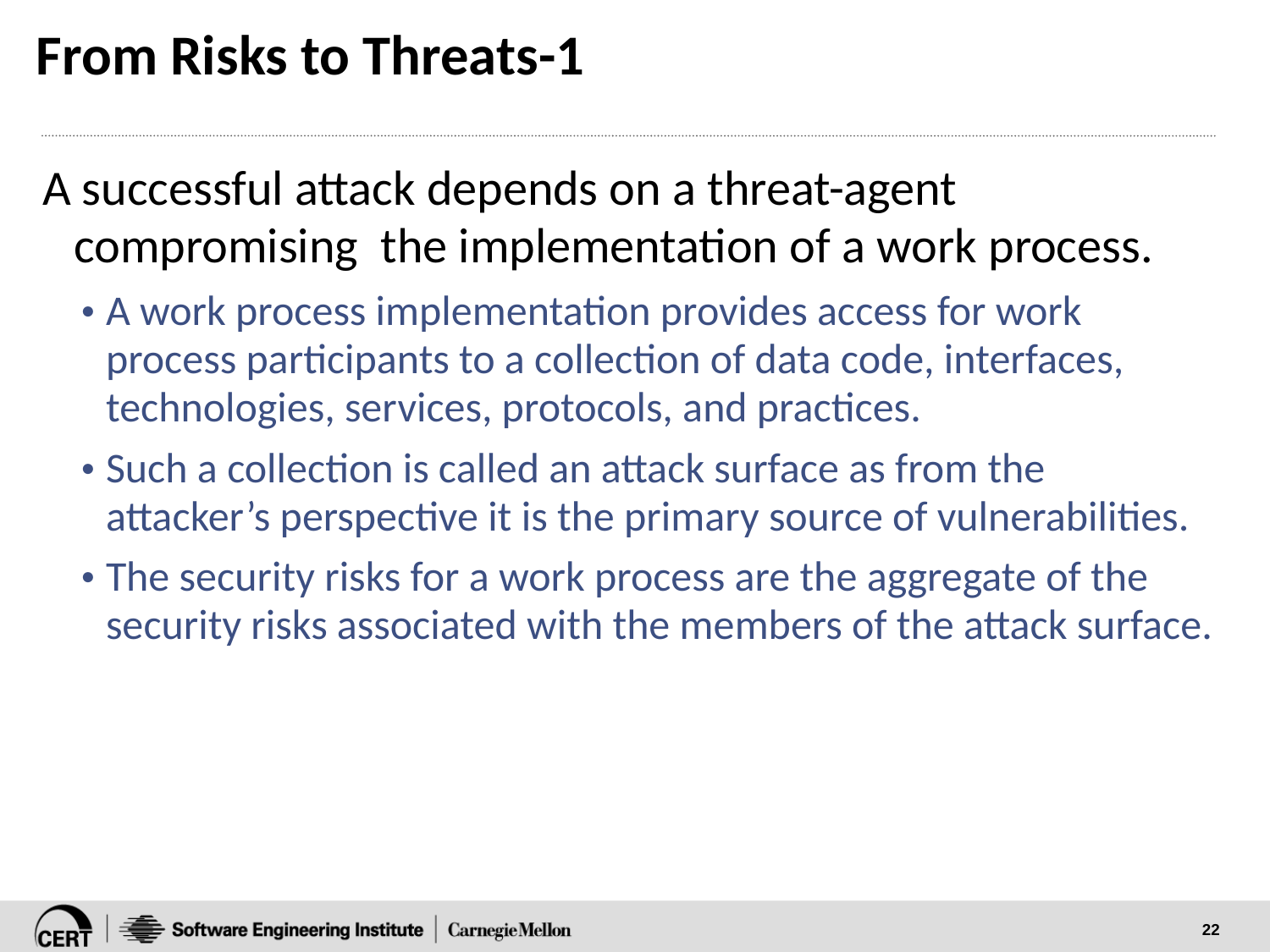

# From Risks to Threats-1
A successful attack depends on a threat-agent compromising  the implementation of a work process.
A work process implementation provides access for work process participants to a collection of data code, interfaces, technologies, services, protocols, and practices.
Such a collection is called an attack surface as from the attacker’s perspective it is the primary source of vulnerabilities.
The security risks for a work process are the aggregate of the security risks associated with the members of the attack surface.